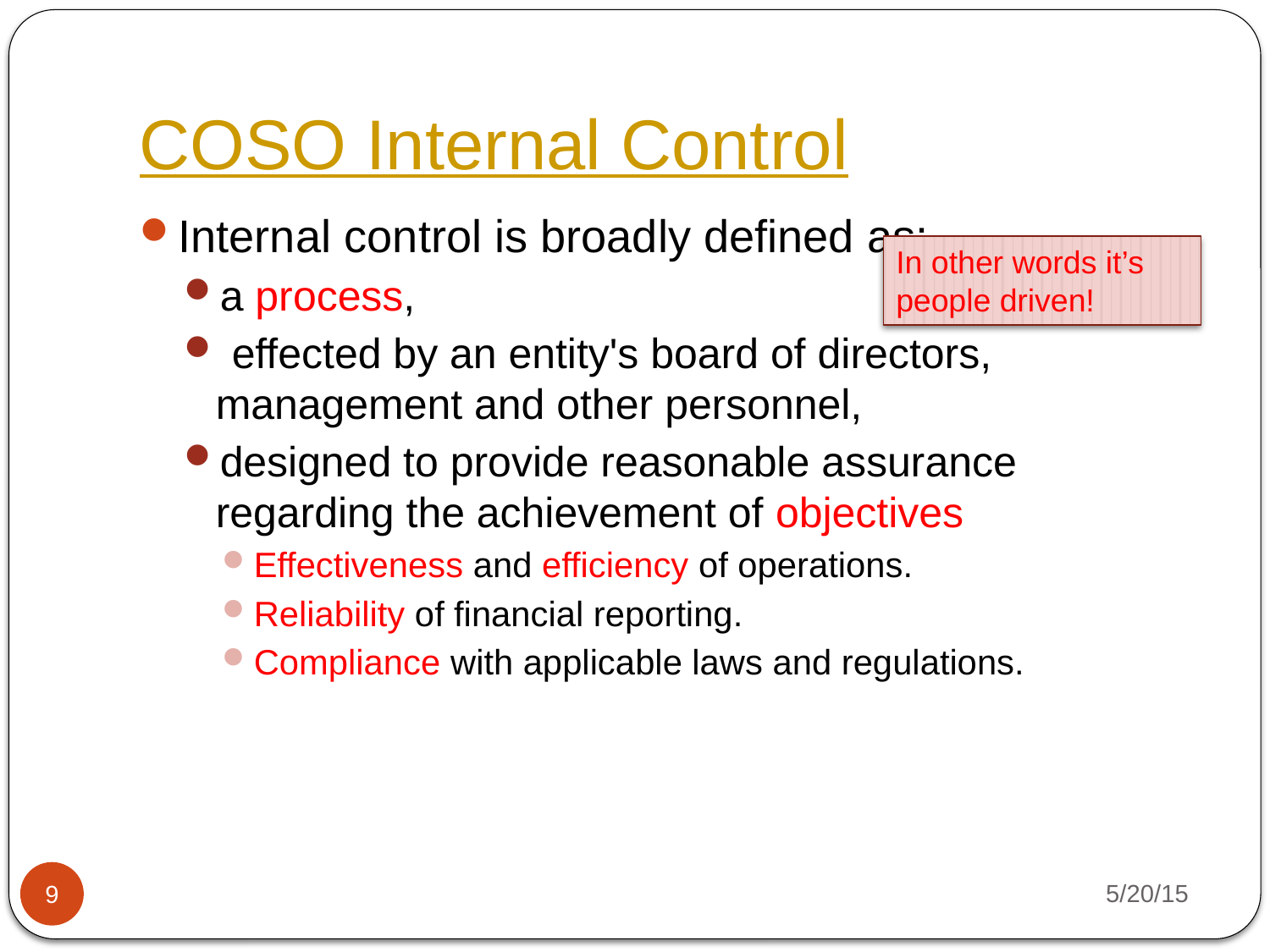

# COSO Internal Control
Internal control is broadly defined as:
a process,
 effected by an entity's board of directors, management and other personnel,
designed to provide reasonable assurance regarding the achievement of objectives
Effectiveness and efficiency of operations.
Reliability of financial reporting.
Compliance with applicable laws and regulations.
In other words it’s people driven!
5/20/15
9